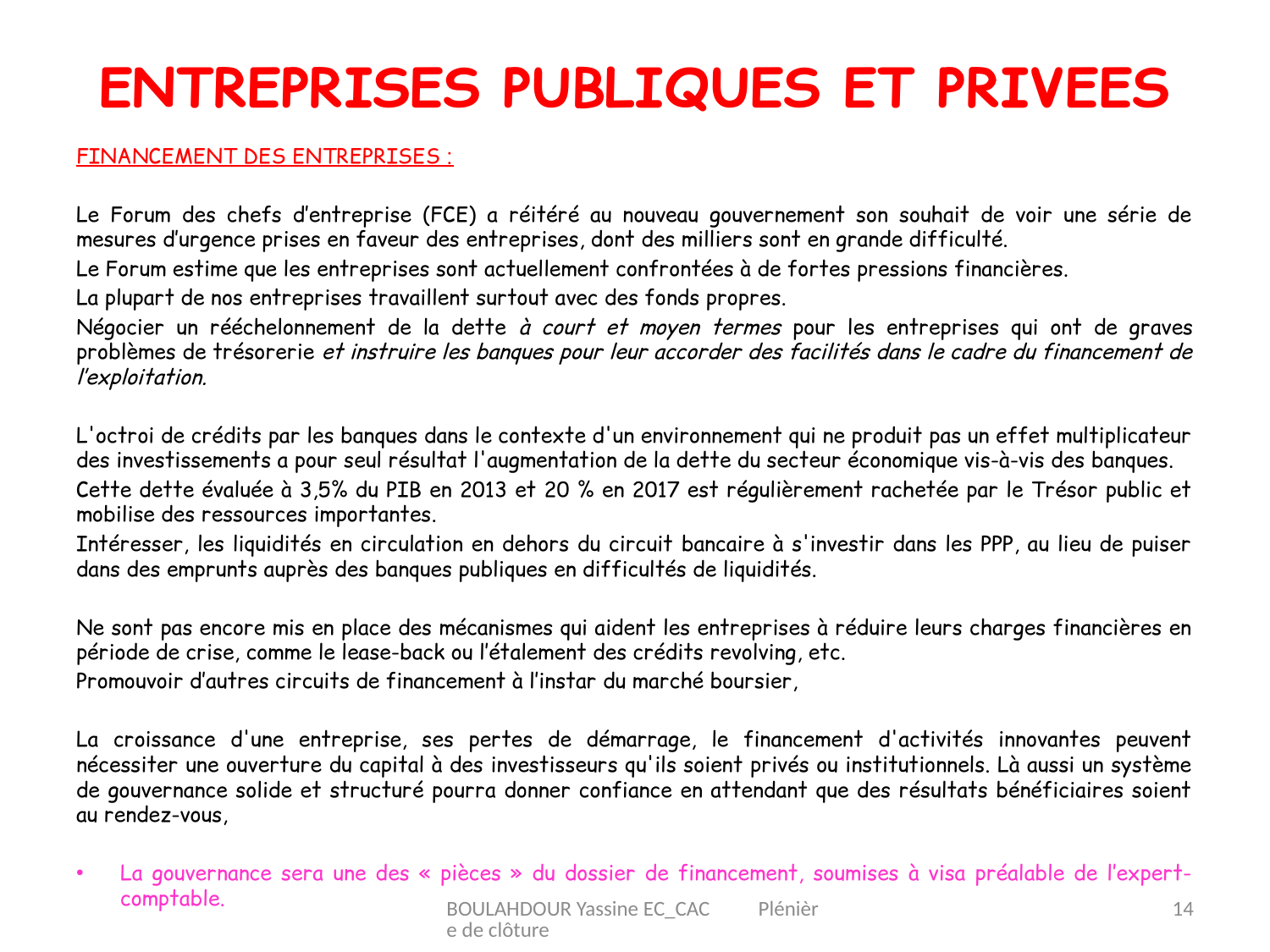

# ENTREPRISES PUBLIQUES ET PRIVEES
FINANCEMENT DES ENTREPRISES :

Le Forum des chefs d’entreprise (FCE) a réitéré au nouveau gouvernement son souhait de voir une série de mesures d’urgence prises en faveur des entreprises, dont des milliers sont en grande difficulté.
Le Forum estime que les entreprises sont actuellement confrontées à de fortes pressions financières.
La plupart de nos entreprises travaillent surtout avec des fonds propres.
Négocier un rééchelonnement de la dette à court et moyen termes pour les entreprises qui ont de graves problèmes de trésorerie et instruire les banques pour leur accorder des facilités dans le cadre du financement de l’exploitation.

L'octroi de crédits par les banques dans le contexte d'un environnement qui ne produit pas un effet multiplicateur des investissements a pour seul résultat l'augmentation de la dette du secteur économique vis-à-vis des banques.
Cette dette évaluée à 3,5% du PIB en 2013 et 20 % en 2017 est régulièrement rachetée par le Trésor public et mobilise des ressources importantes.
Intéresser, les liquidités en circulation en dehors du circuit bancaire à s'investir dans les PPP, au lieu de puiser dans des emprunts auprès des banques publiques en difficultés de liquidités.

Ne sont pas encore mis en place des mécanismes qui aident les entreprises à réduire leurs charges financières en période de crise, comme le lease-back ou l’étalement des crédits revolving, etc.
Promouvoir d’autres circuits de financement à l’instar du marché boursier,

La croissance d'une entreprise, ses pertes de démarrage, le financement d'activités innovantes peuvent nécessiter une ouverture du capital à des investisseurs qu'ils soient privés ou institutionnels. Là aussi un système de gouvernance solide et structuré pourra donner confiance en attendant que des résultats bénéficiaires soient au rendez-vous,

La gouvernance sera une des « pièces » du dossier de financement, soumises à visa préalable de l’expert-comptable.

BOULAHDOUR Yassine EC_CAC          Plénière de clôture
14